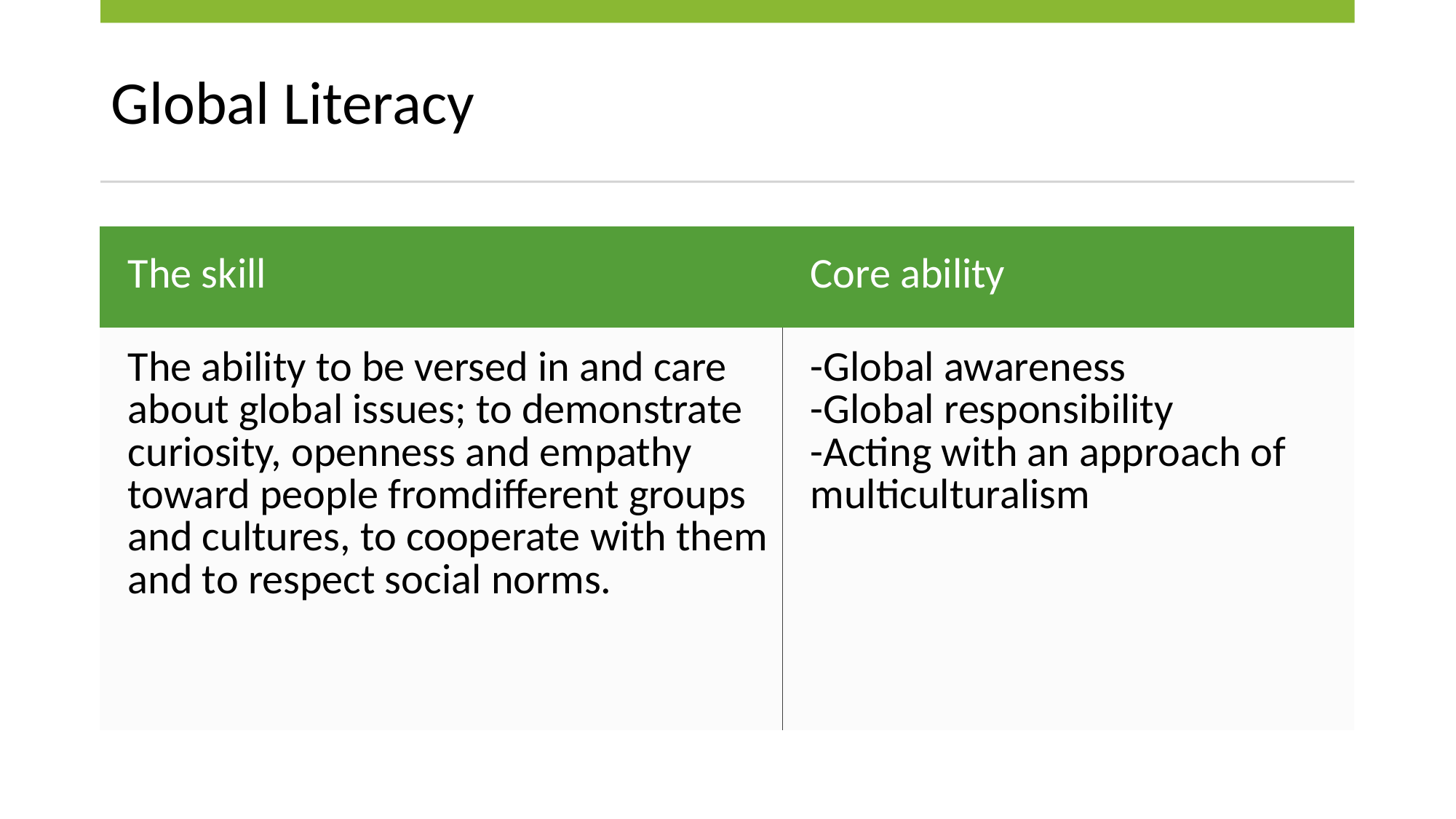

# Global Literacy

| The skill | Core ability |
| --- | --- |
| The ability to be versed in and care about global issues; to demonstrate curiosity, openness and empathy toward people fromdifferent groups and cultures, to cooperate with them and to respect social norms. | -Global awareness -Global responsibility -Acting with an approach of multiculturalism |